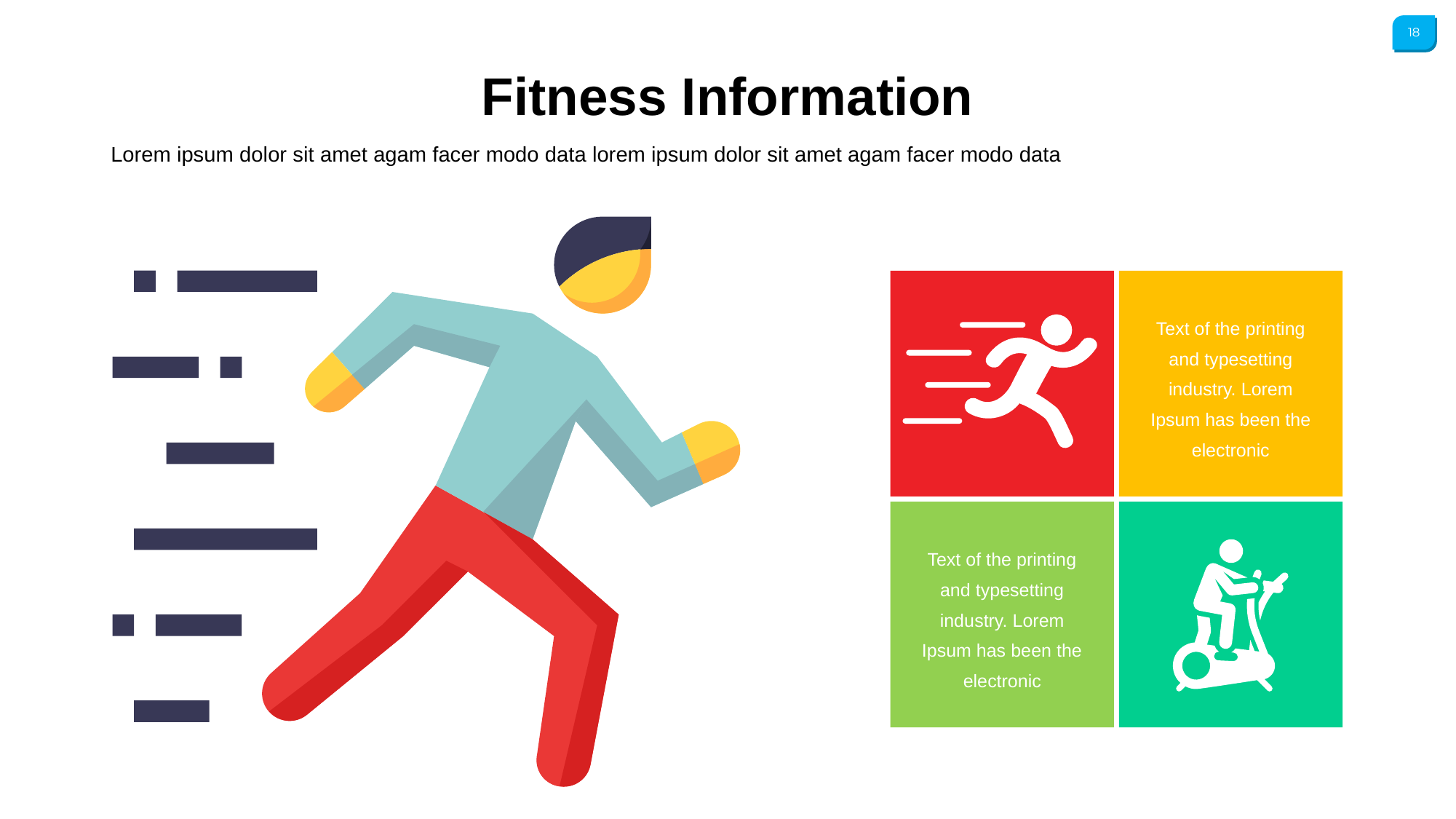

Fitness Information
Lorem ipsum dolor sit amet agam facer modo data lorem ipsum dolor sit amet agam facer modo data

Text of the printing and typesetting industry. Lorem Ipsum has been the electronic

Text of the printing and typesetting industry. Lorem Ipsum has been the electronic